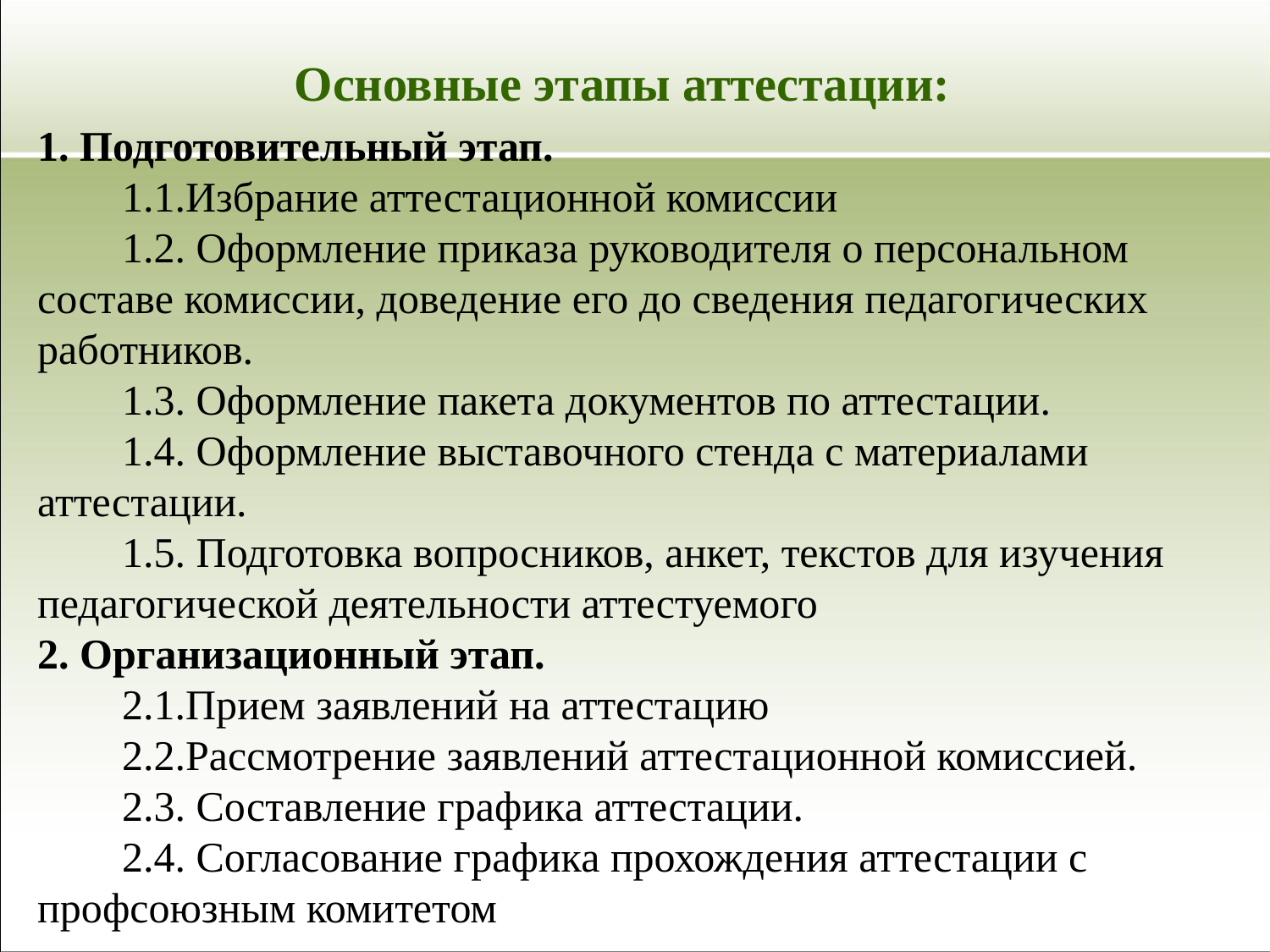

Основные этапы аттестации:

1. Подготовительный этап.
        1.1.Избрание аттестационной комиссии
        1.2. Оформление приказа руководителя о персональном составе комиссии, доведение его до сведения педагогических работников.
        1.3. Оформление пакета документов по аттестации.
        1.4. Оформление выставочного стенда с материалами аттестации.
        1.5. Подготовка вопросников, анкет, текстов для изучения педагогической деятельности аттестуемого
2. Организационный этап.
        2.1.Прием заявлений на аттестацию
        2.2.Рассмотрение заявлений аттестационной комиссией.
        2.3. Составление графика аттестации.
        2.4. Согласование графика прохождения аттестации с профсоюзным комитетом